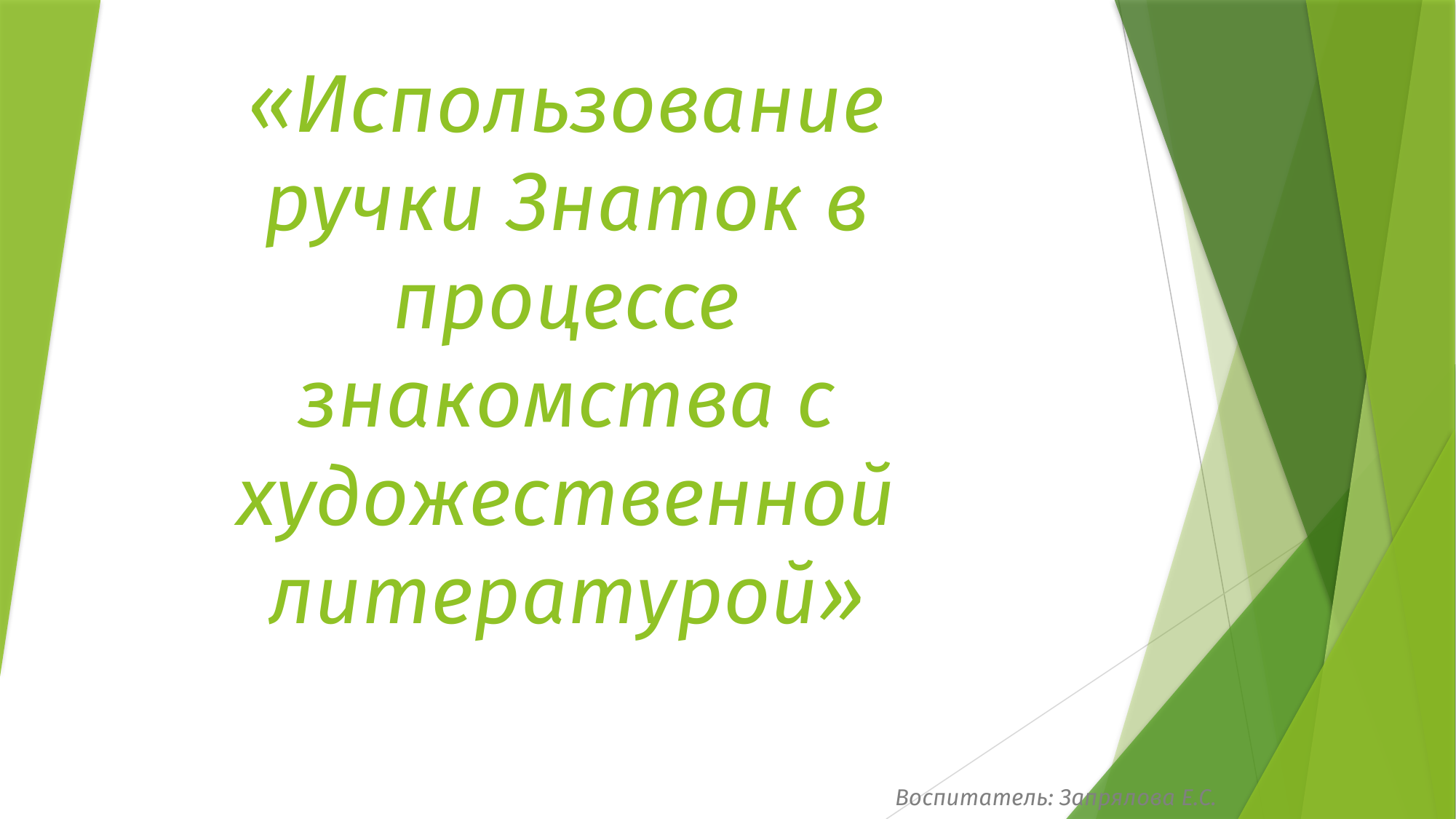

# «Использование ручки Знаток в процессе знакомства с художественной литературой»
Воспитатель: Запрялова Е.С.